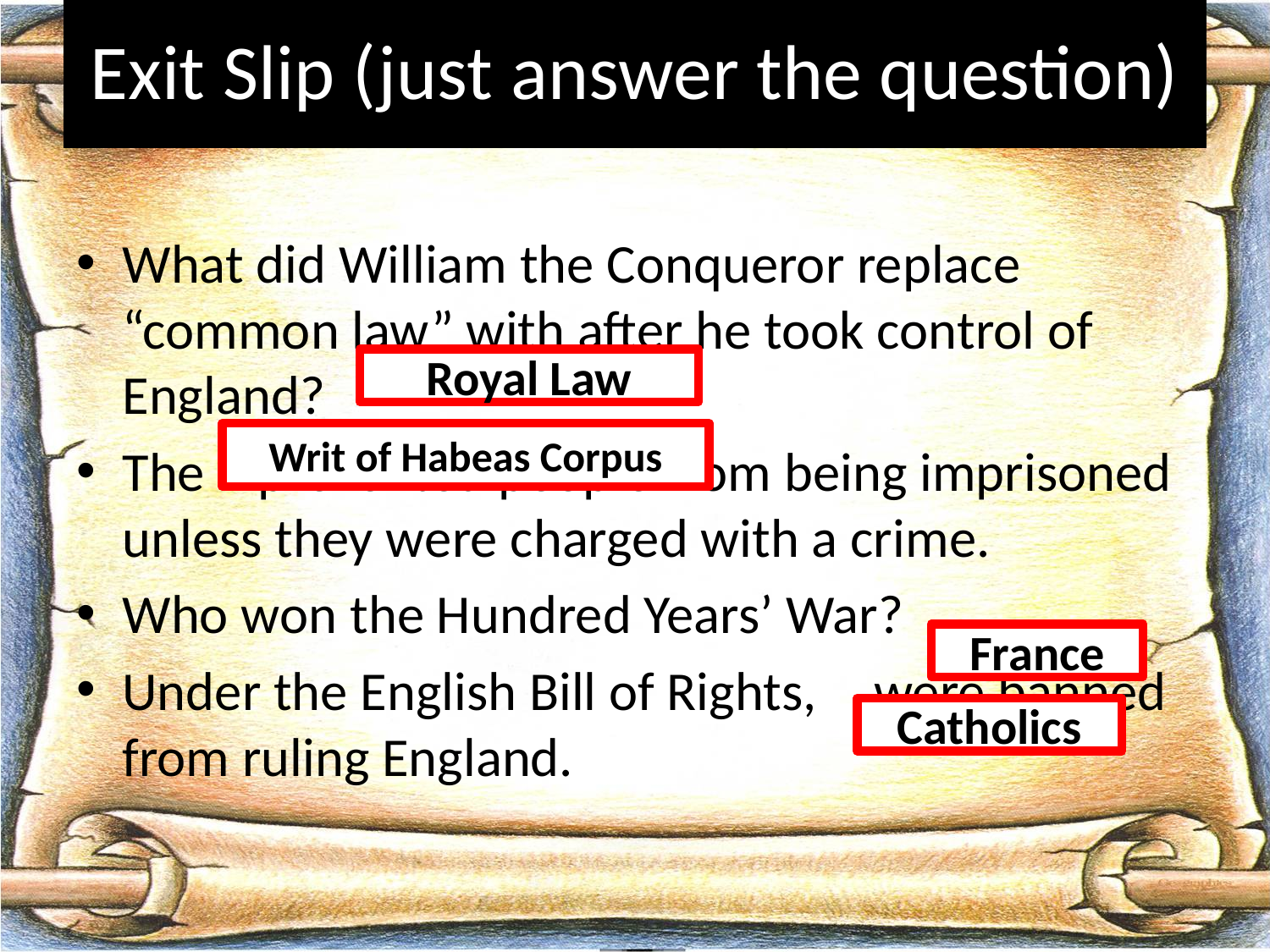

# Exit Slip (just answer the question)
What did William the Conqueror replace “common law” with after he took control of England?
The 				 prevented people from being imprisoned unless they were charged with a crime.
Who won the Hundred Years’ War?
Under the English Bill of Rights, 		 were banned from ruling England.
Royal Law
Writ of Habeas Corpus
France
Catholics